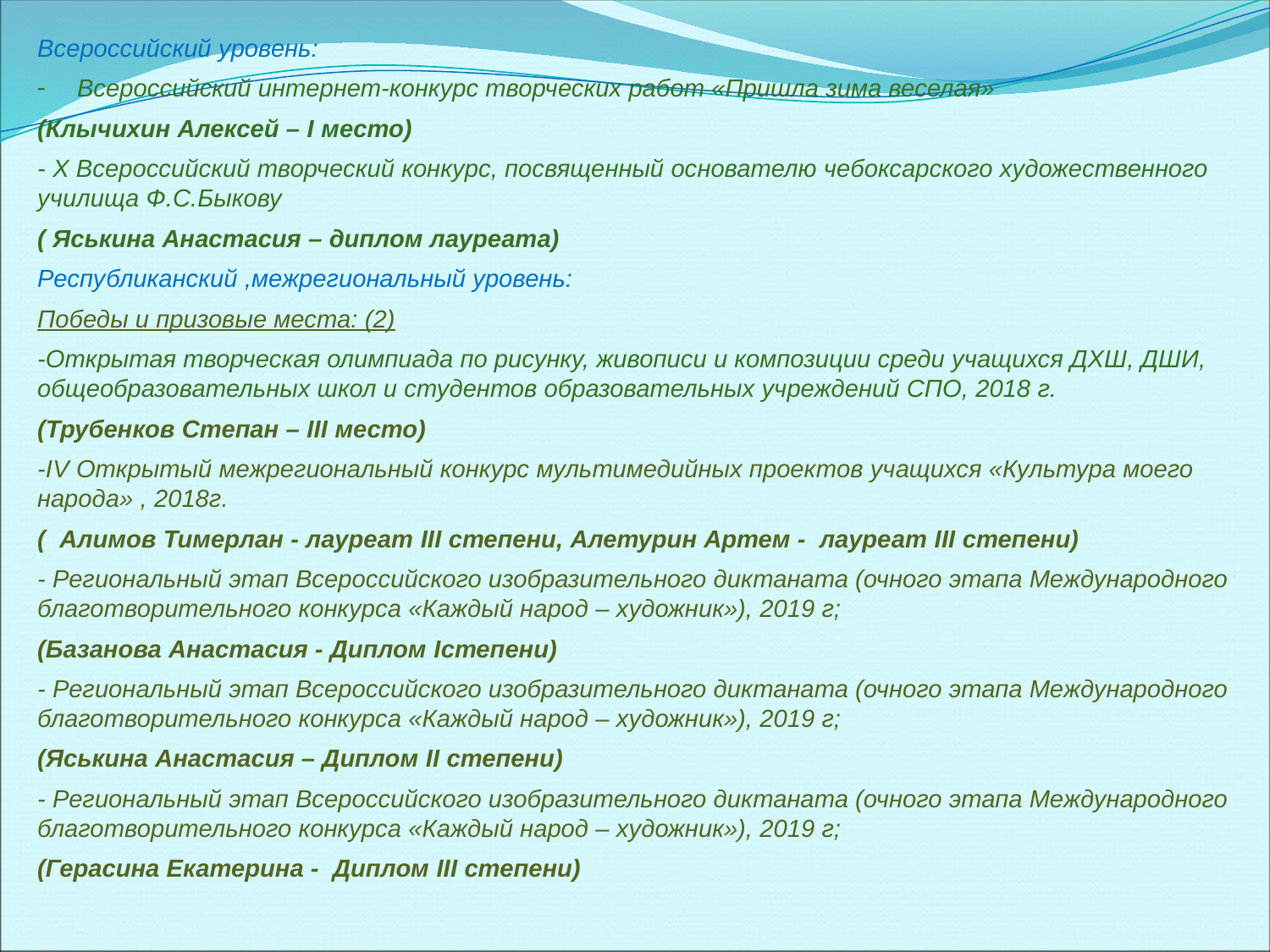

Всероссийский уровень:
Всероссийский интернет-конкурс творческих работ «Пришла зима веселая»
(Клычихин Алексей – I место)
- X Всероссийский творческий конкурс, посвященный основателю чебоксарского художественного училища Ф.С.Быкову
( Яськина Анастасия – диплом лауреата)
Республиканский ,межрегиональный уровень:
Победы и призовые места: (2)
-Открытая творческая олимпиада по рисунку, живописи и композиции среди учащихся ДХШ, ДШИ, общеобразовательных школ и студентов образовательных учреждений СПО, 2018 г.
(Трубенков Степан – III место)
-IV Открытый межрегиональный конкурс мультимедийных проектов учащихся «Культура моего народа» , 2018г.
(  Алимов Тимерлан - лауреат III степени, Алетурин Артем -  лауреат III степени)
- Региональный этап Всероссийского изобразительного диктаната (очного этапа Международного благотворительного конкурса «Каждый народ – художник»), 2019 г;
(Базанова Анастасия - Диплом Iстепени)
- Региональный этап Всероссийского изобразительного диктаната (очного этапа Международного благотворительного конкурса «Каждый народ – художник»), 2019 г;
(Яськина Анастасия – Диплом II степени)
- Региональный этап Всероссийского изобразительного диктаната (очного этапа Международного благотворительного конкурса «Каждый народ – художник»), 2019 г;
(Герасина Екатерина -  Диплом III степени)